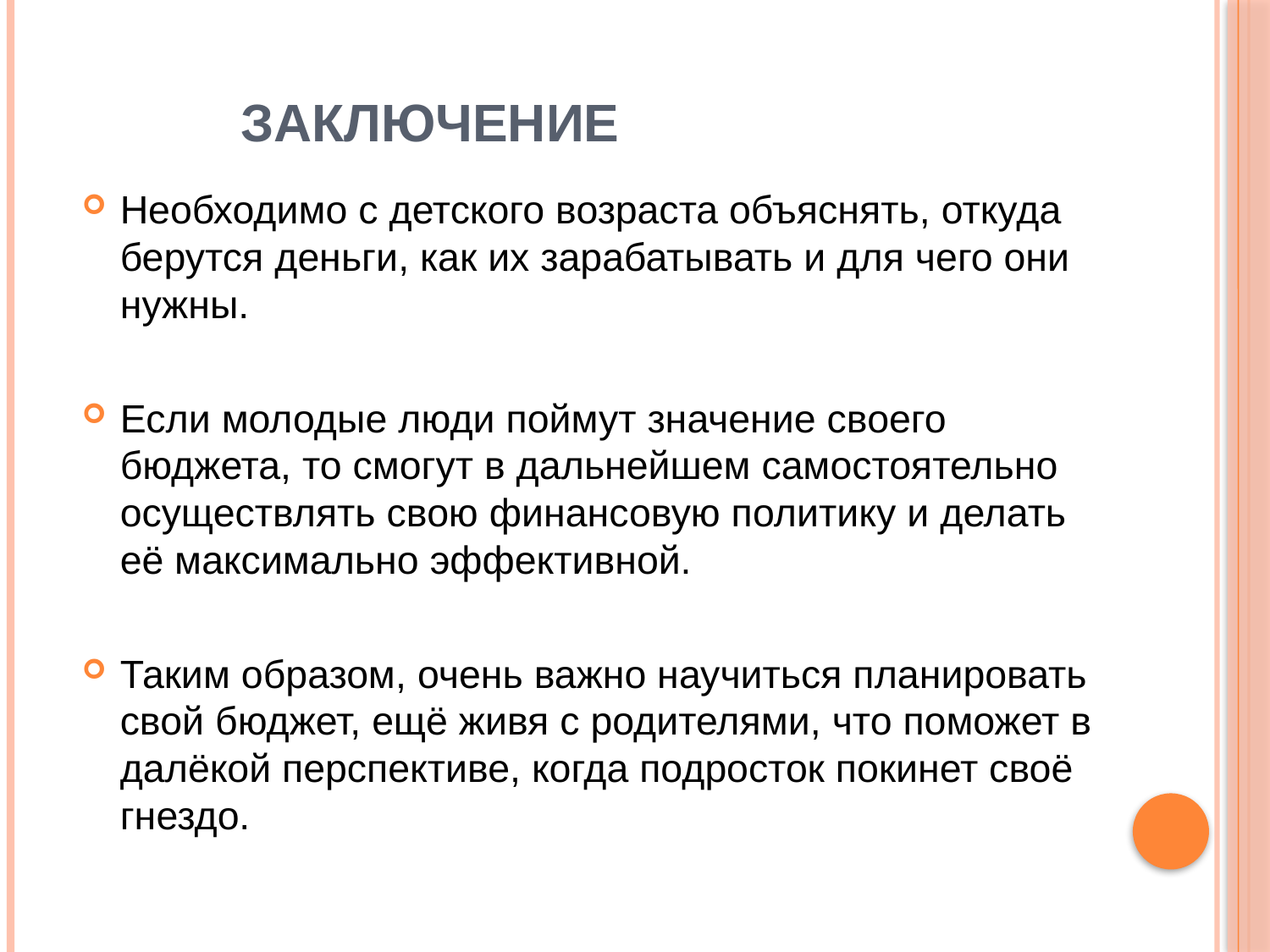

# Заключение
Необходимо с детского возраста объяснять, откуда берутся деньги, как их зарабатывать и для чего они нужны.

Если молодые люди поймут значение своего бюджета, то смогут в дальнейшем самостоятельно осуществлять свою финансовую политику и делать её максимально эффективной.

Таким образом, очень важно научиться планировать свой бюджет, ещё живя с родителями, что поможет в далёкой перспективе, когда подросток покинет своё гнездо.